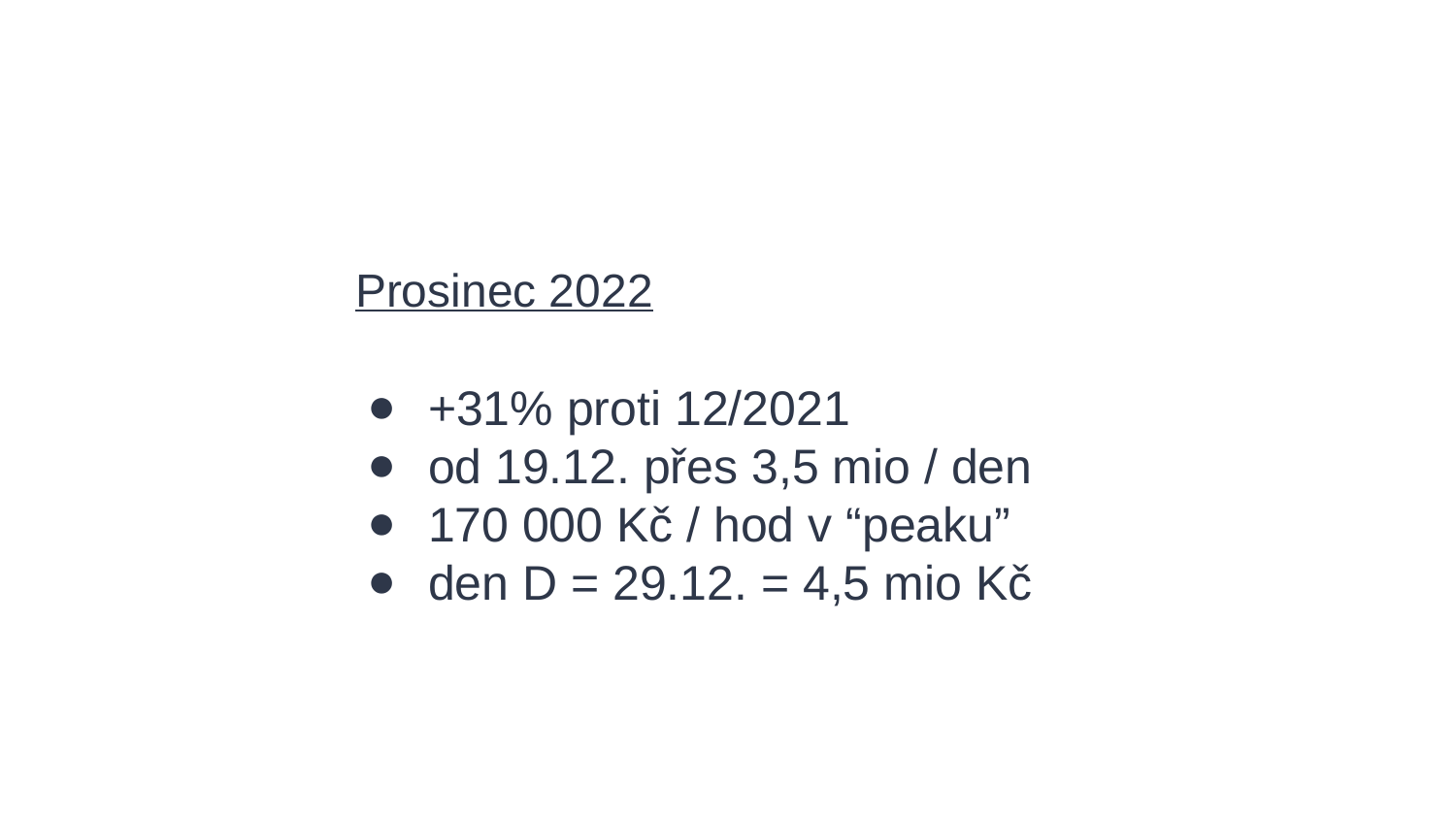

Prosinec 2022
+31% proti 12/2021
od 19.12. přes 3,5 mio / den
170 000 Kč / hod v “peaku”
den D = 29.12. = 4,5 mio Kč